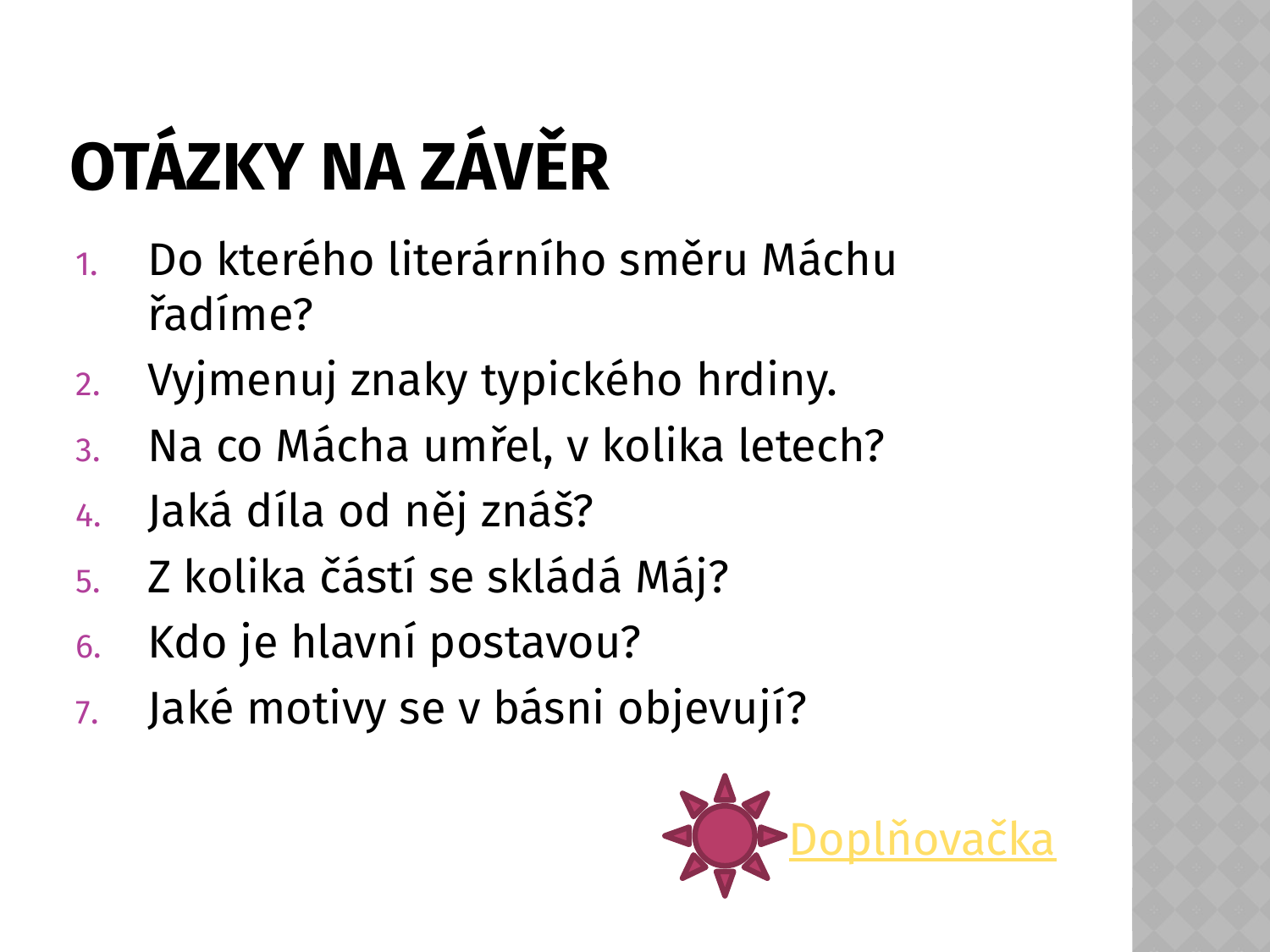

# Otázky na závěr
Do kterého literárního směru Máchu řadíme?
Vyjmenuj znaky typického hrdiny.
Na co Mácha umřel, v kolika letech?
Jaká díla od něj znáš?
Z kolika částí se skládá Máj?
Kdo je hlavní postavou?
Jaké motivy se v básni objevují?

Doplňovačka